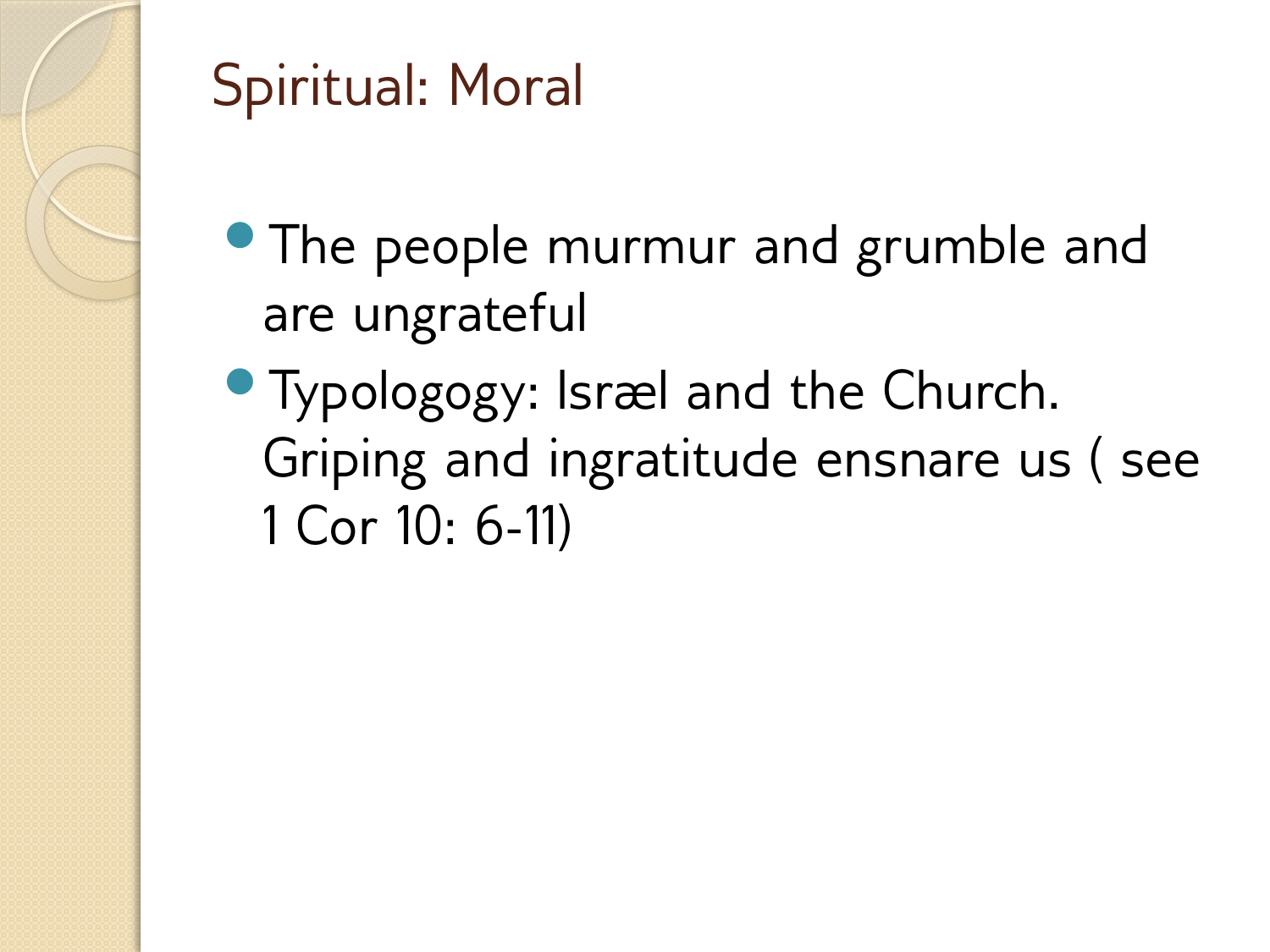

# Spiritual: Moral
The people murmur and grumble and are ungrateful
Typologogy: Israel and the Church. Griping and ingratitude ensnare us ( see 1 Cor 10: 6-11)